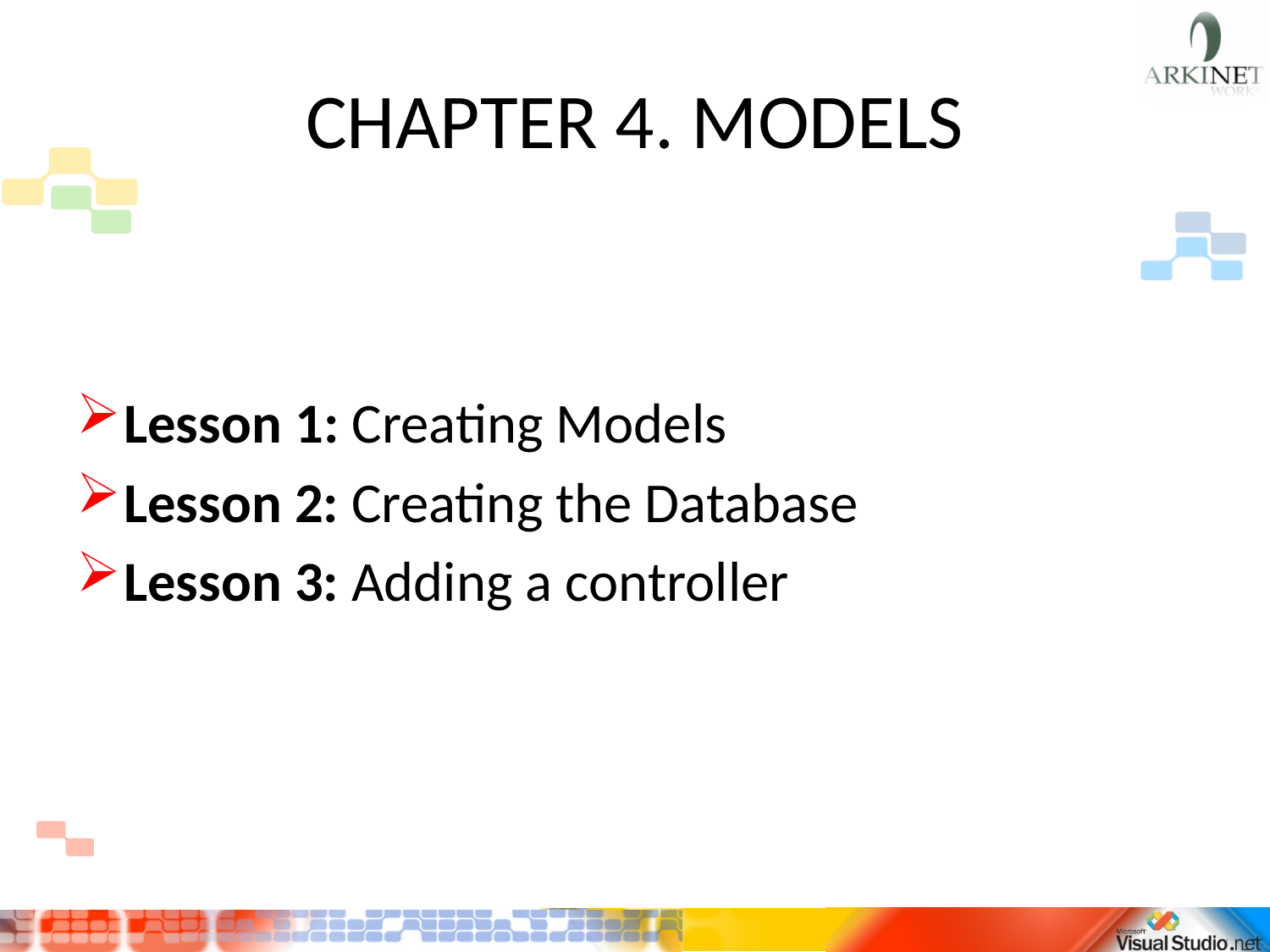

# CHAPTER 4. MODELS

Lesson 1: Creating Models
Lesson 2: Creating the Database
Lesson 3: Adding a controller